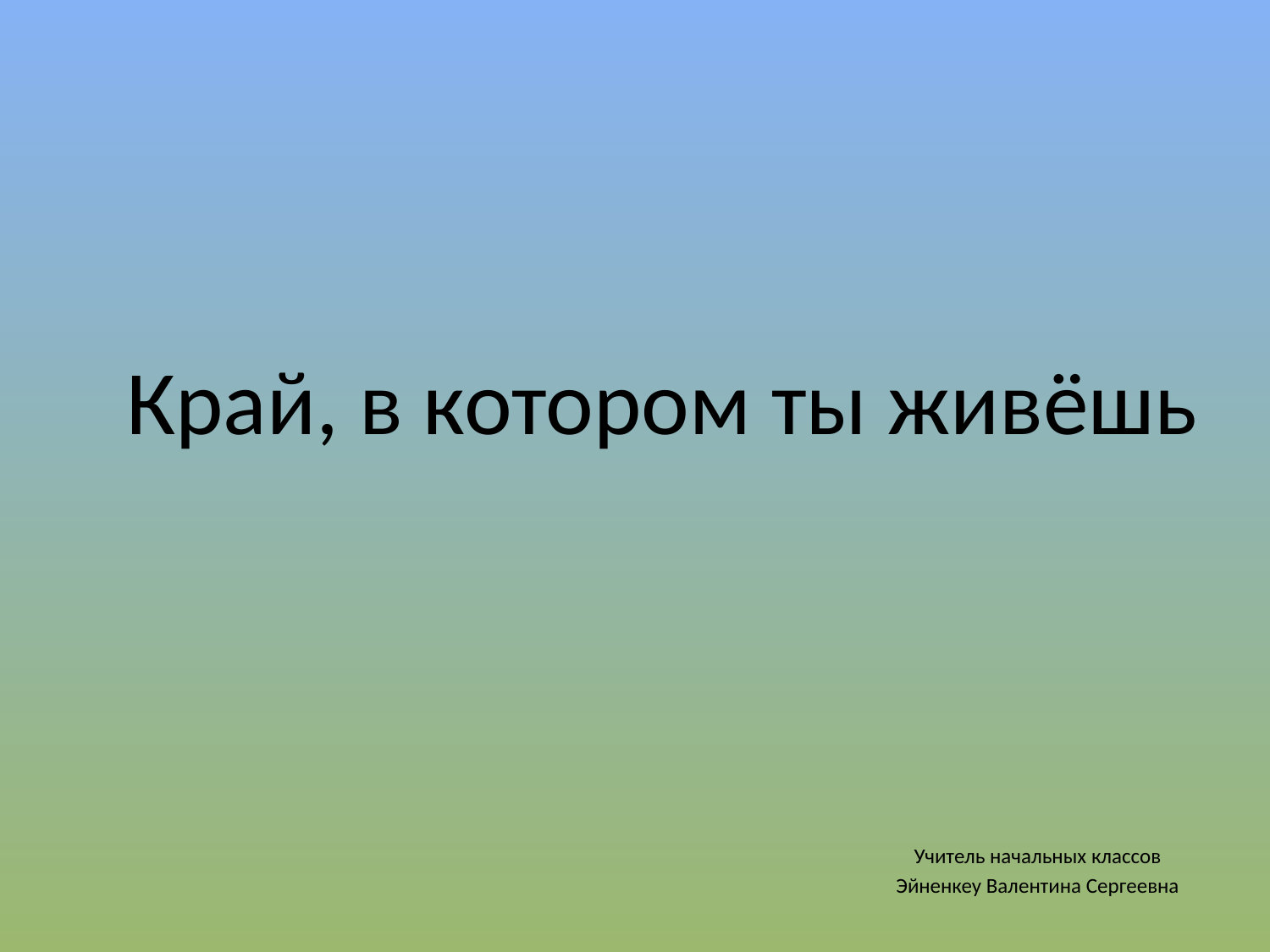

# Край, в котором ты живёшь
Учитель начальных классов
Эйненкеу Валентина Сергеевна